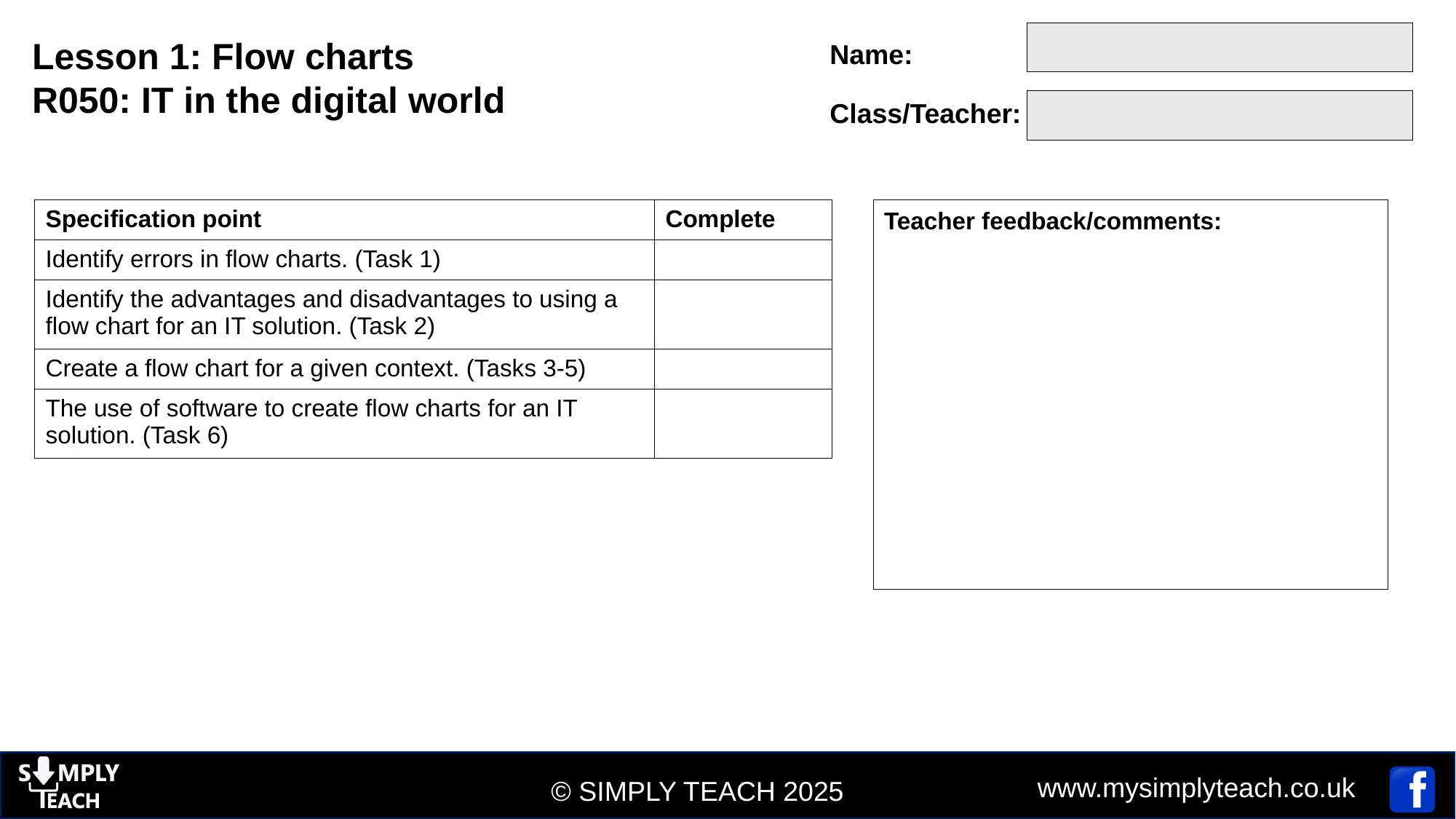

Lesson 1: Flow charts
R050: IT in the digital world
Name:

Class/Teacher:
| Specification point | Complete​ |
| --- | --- |
| Identify errors in flow charts. (Task 1) | ​ |
| Identify the advantages and disadvantages to using a flow chart for an IT solution. (Task 2) |  |
| Create a flow chart for a given context. (Tasks 3-5) |  |
| The use of software to create flow charts for an IT solution. (Task 6) |  |
Teacher feedback/comments: